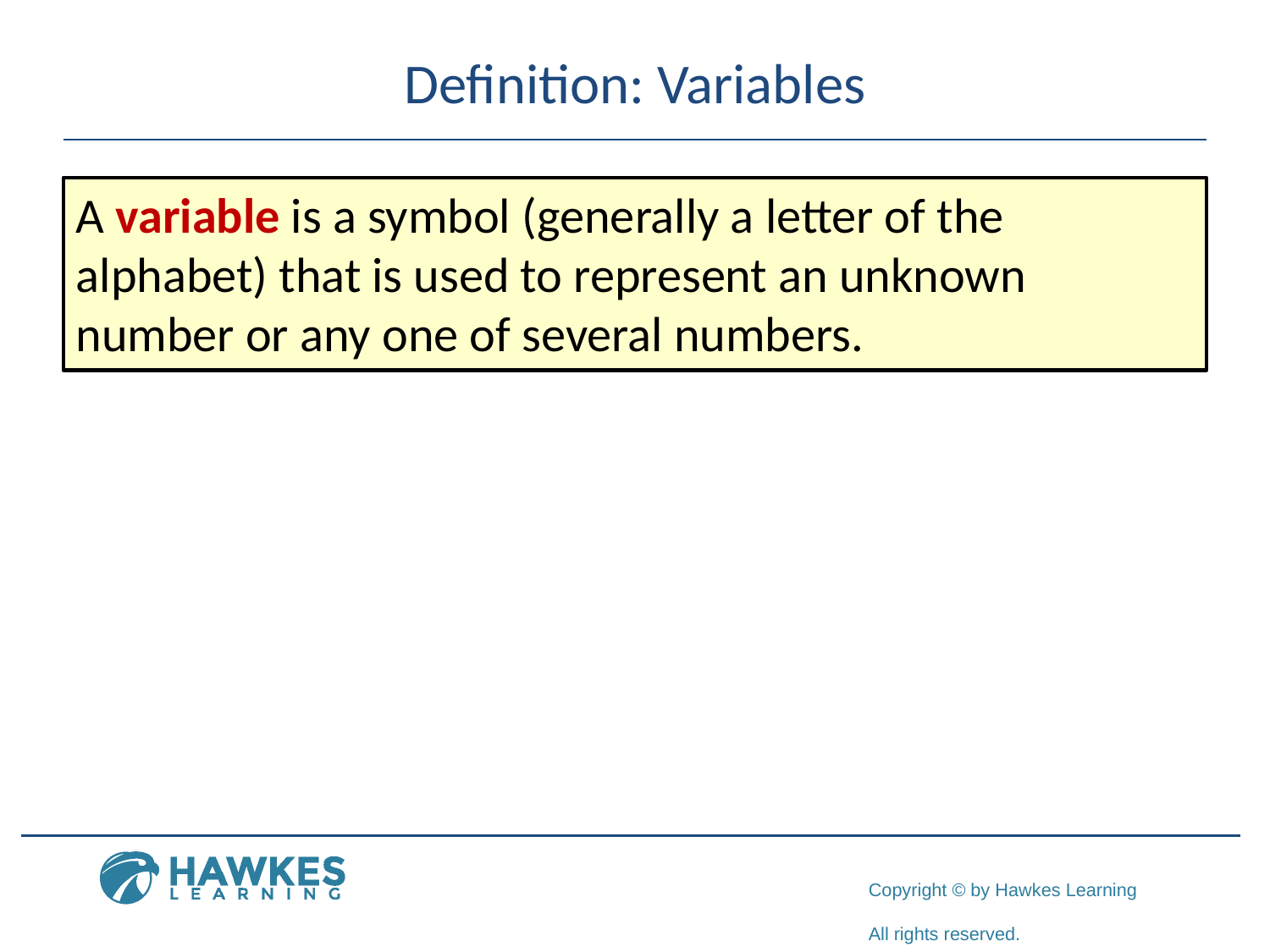

# Definition: Variables
A variable is a symbol (generally a letter of the alphabet) that is used to represent an unknown number or any one of several numbers.